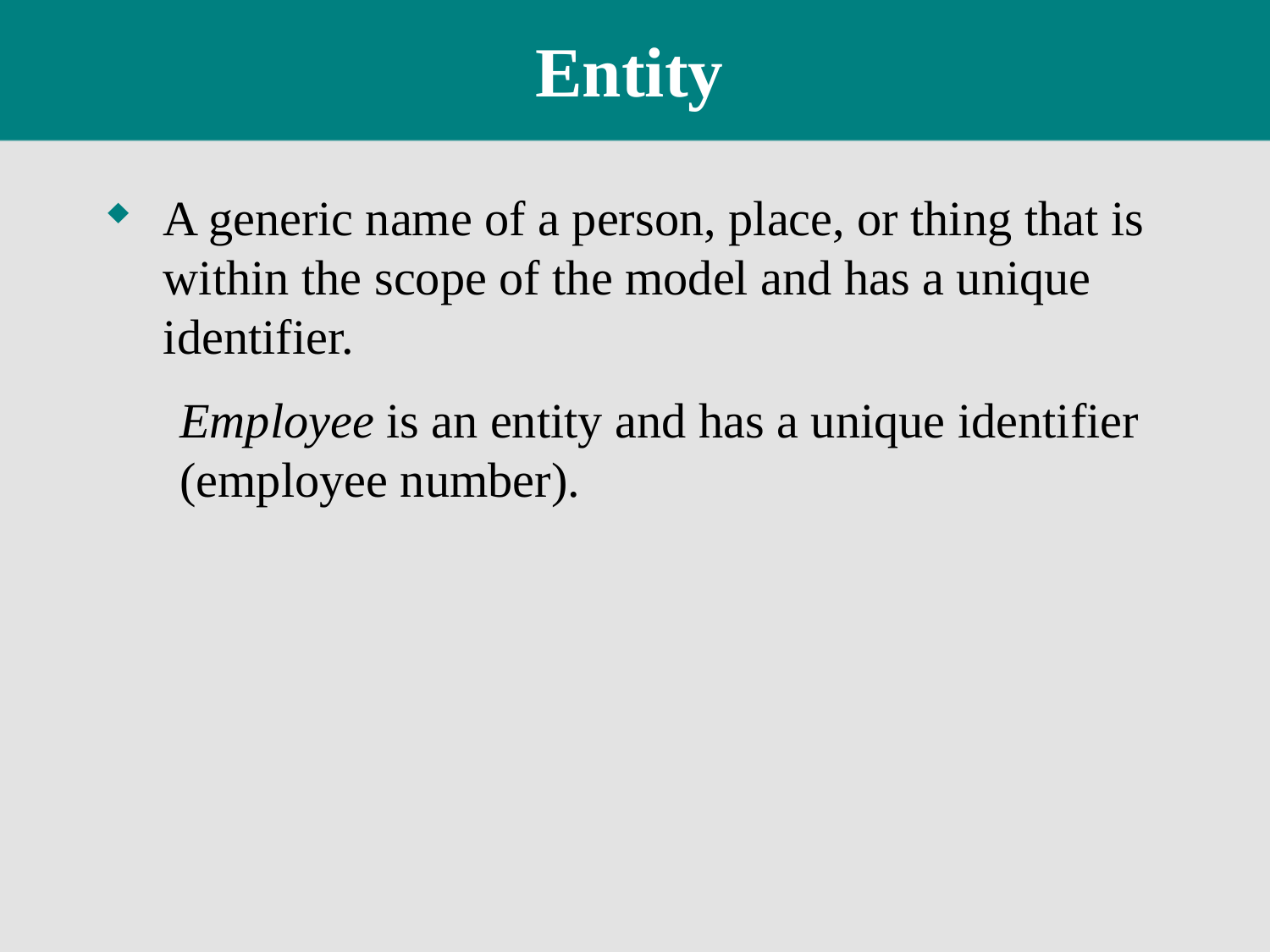

# Entity
A generic name of a person, place, or thing that is within the scope of the model and has a unique identifier.
	Employee is an entity and has a unique identifier (employee number).